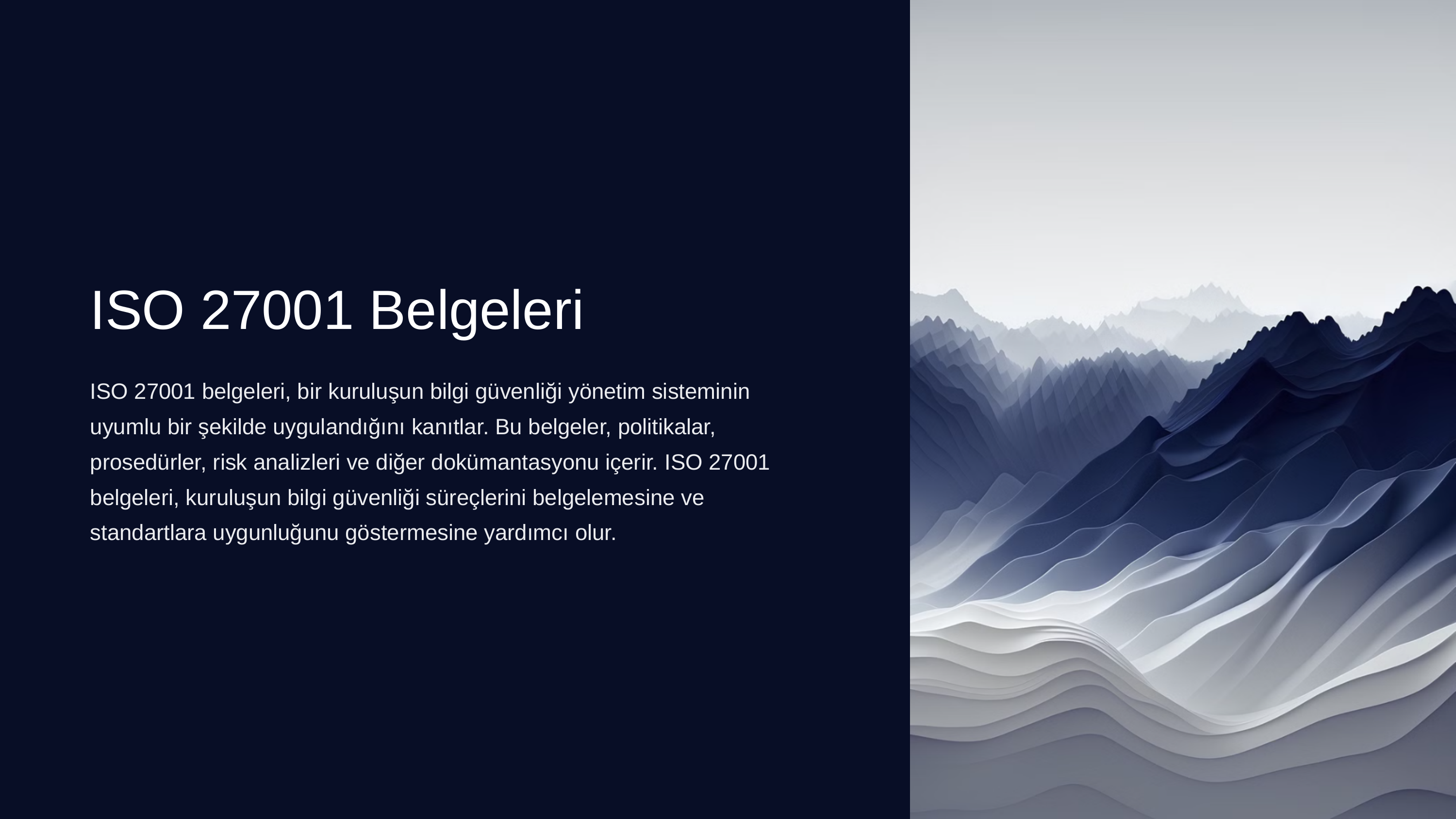

ISO 27001 Belgeleri
ISO 27001 belgeleri, bir kuruluşun bilgi güvenliği yönetim sisteminin uyumlu bir şekilde uygulandığını kanıtlar. Bu belgeler, politikalar, prosedürler, risk analizleri ve diğer dokümantasyonu içerir. ISO 27001 belgeleri, kuruluşun bilgi güvenliği süreçlerini belgelemesine ve standartlara uygunluğunu göstermesine yardımcı olur.